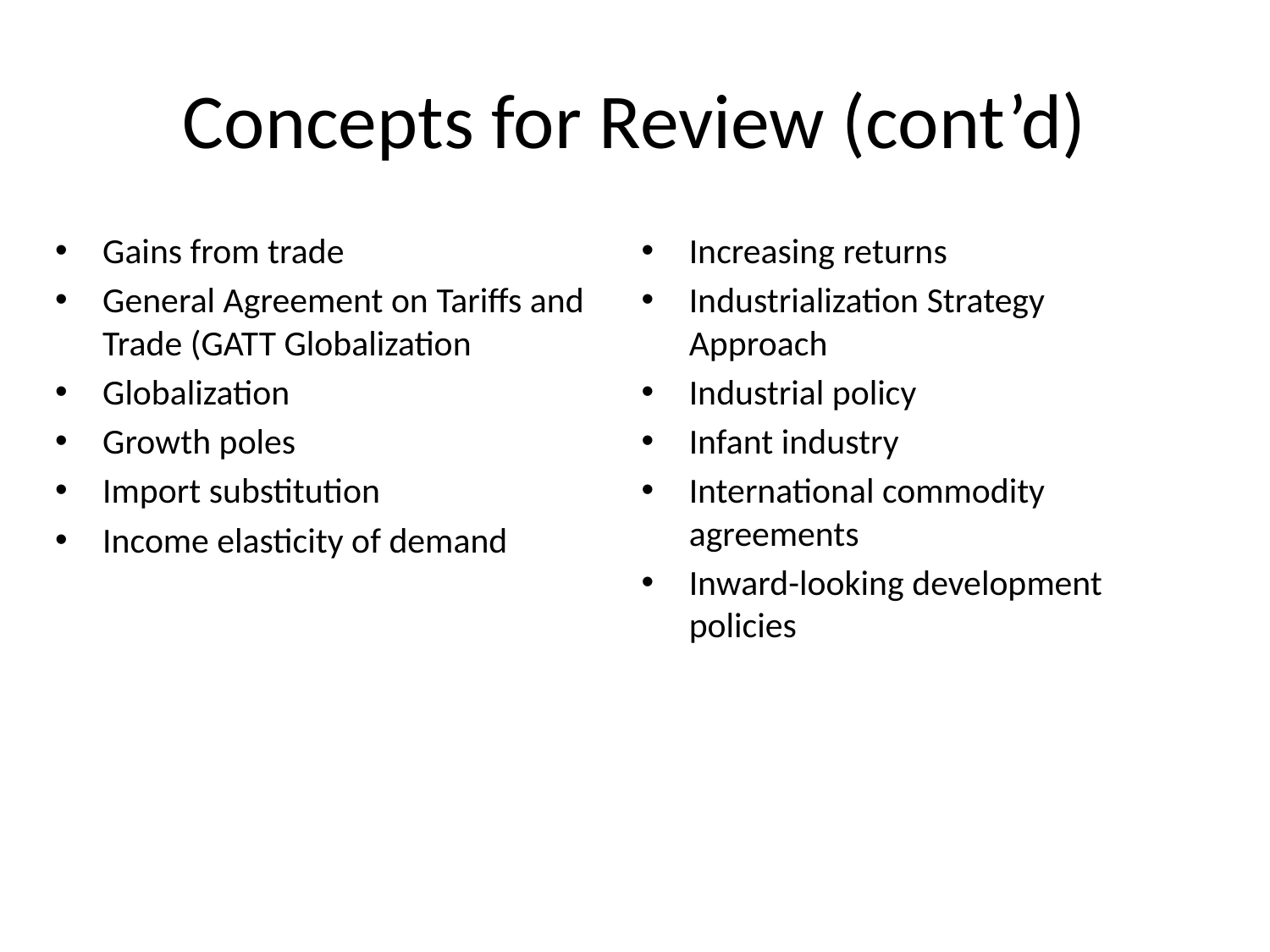

Concepts for Review (cont’d)
Gains from trade
General Agreement on Tariffs and Trade (GATT Globalization
Globalization
Growth poles
Import substitution
Income elasticity of demand

Increasing returns
Industrialization Strategy Approach
Industrial policy
Infant industry
International commodity agreements
Inward-looking development policies